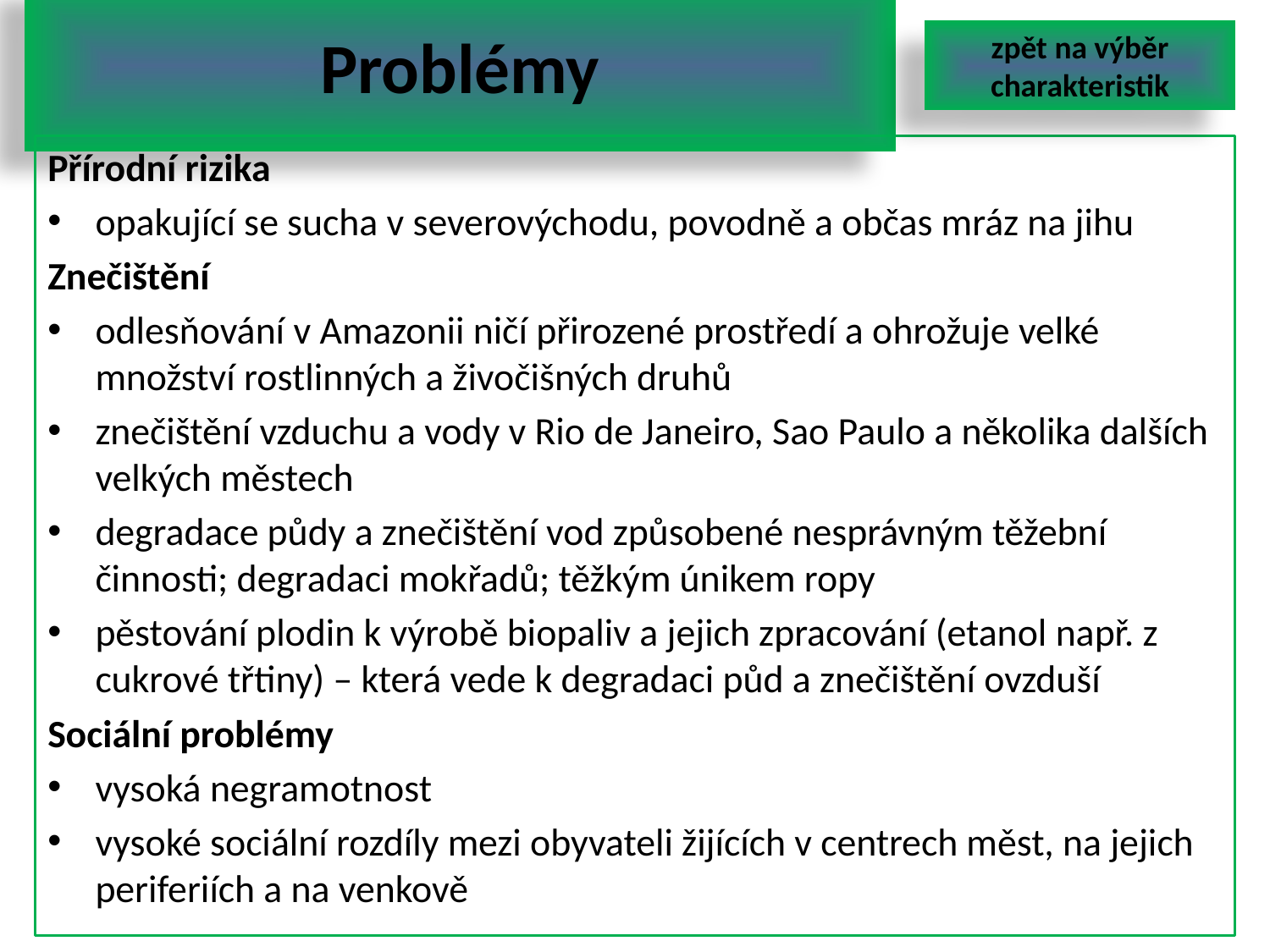

# Problémy
zpět na výběr charakteristik
Přírodní rizika
opakující se sucha v severovýchodu, povodně a občas mráz na jihu
Znečištění
odlesňování v Amazonii ničí přirozené prostředí a ohrožuje velké množství rostlinných a živočišných druhů
znečištění vzduchu a vody v Rio de Janeiro, Sao Paulo a několika dalších velkých městech
degradace půdy a znečištění vod způsobené nesprávným těžební činnosti; degradaci mokřadů; těžkým únikem ropy
pěstování plodin k výrobě biopaliv a jejich zpracování (etanol např. z cukrové třtiny) – která vede k degradaci půd a znečištění ovzduší
Sociální problémy
vysoká negramotnost
vysoké sociální rozdíly mezi obyvateli žijících v centrech měst, na jejich periferiích a na venkově